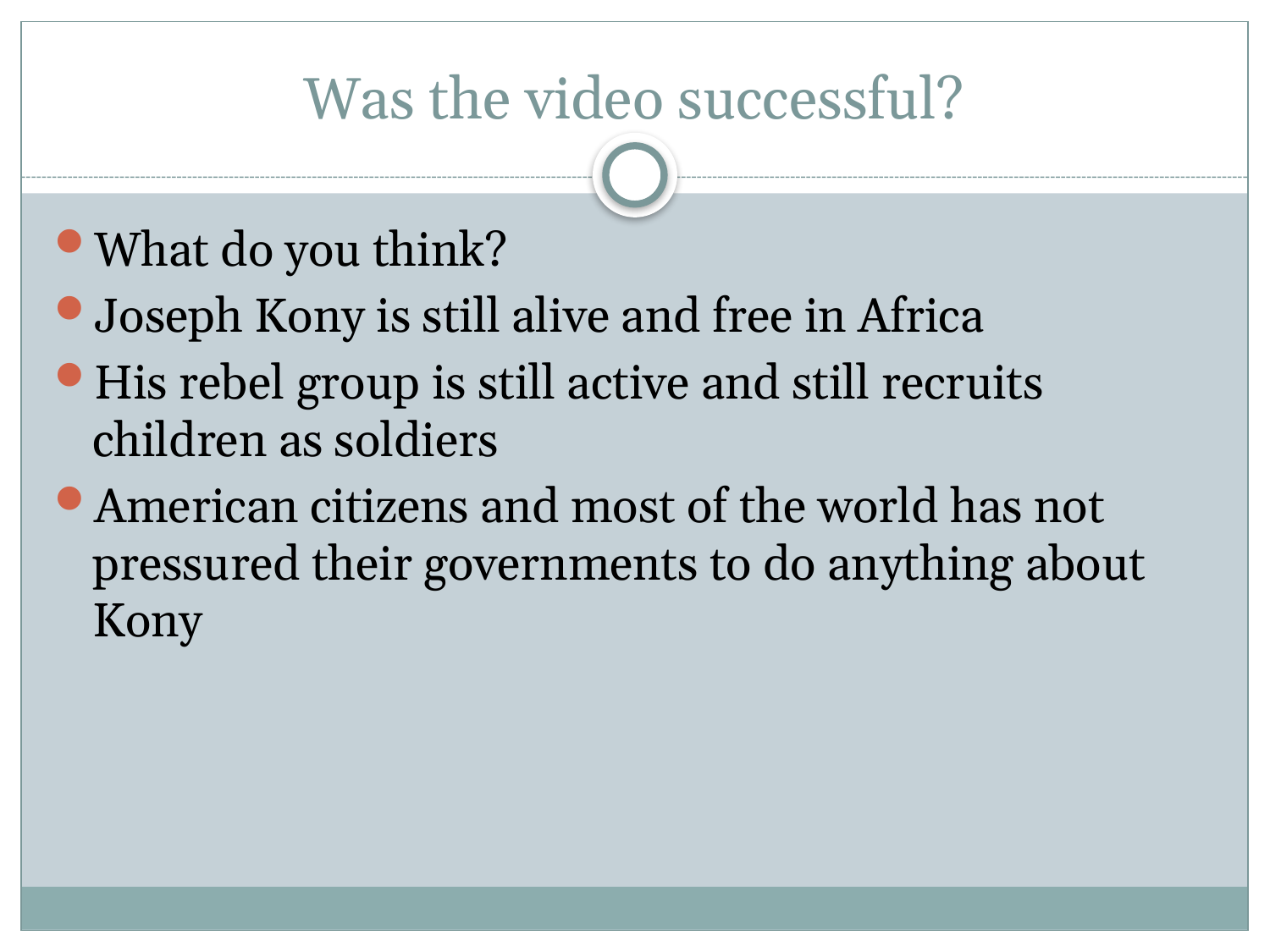

# Was the video successful?
What do you think?
Joseph Kony is still alive and free in Africa
His rebel group is still active and still recruits children as soldiers
American citizens and most of the world has not pressured their governments to do anything about Kony